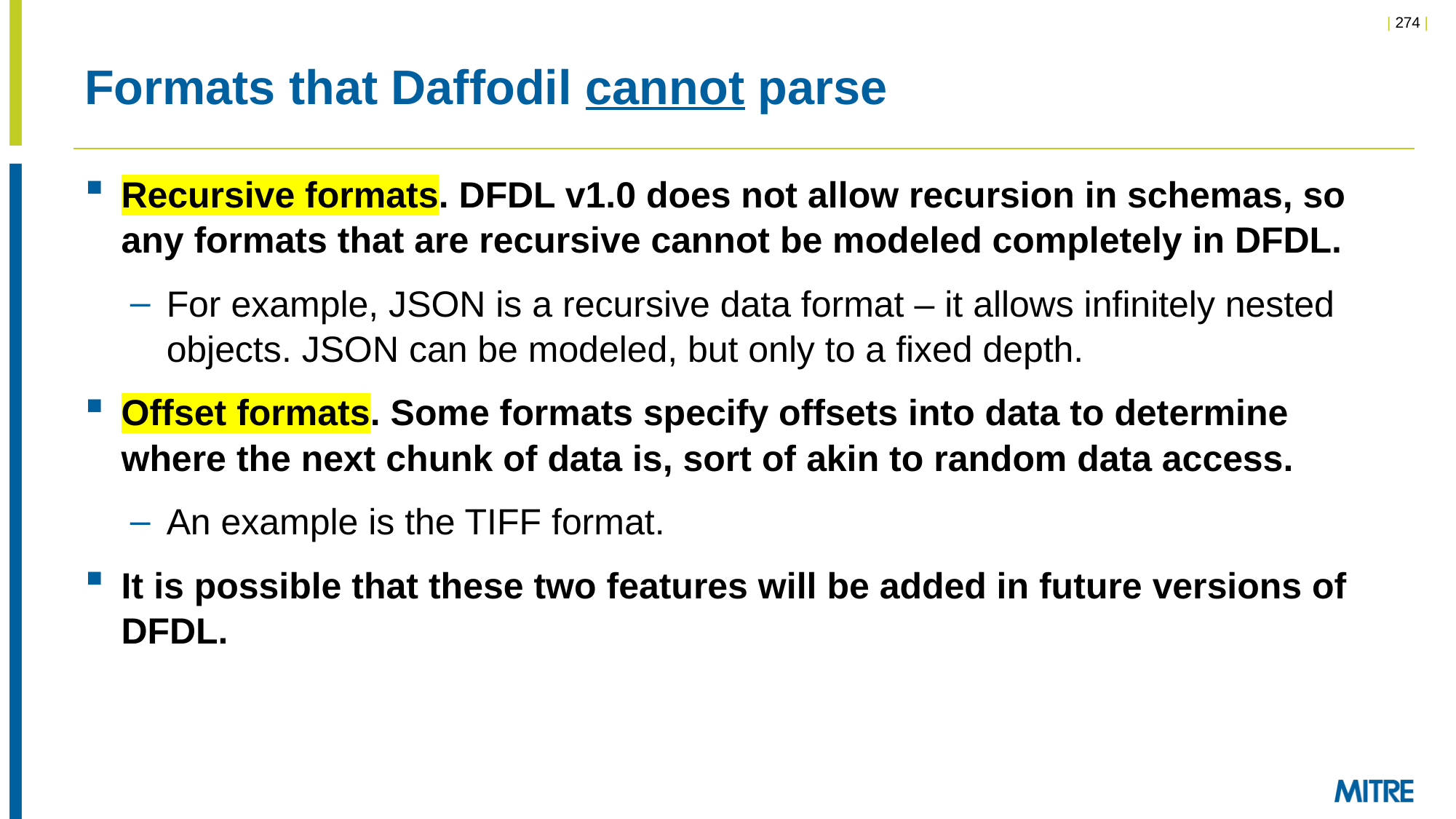

# Formats that Daffodil cannot parse
Recursive formats. DFDL v1.0 does not allow recursion in schemas, so any formats that are recursive cannot be modeled completely in DFDL.
For example, JSON is a recursive data format – it allows infinitely nested objects. JSON can be modeled, but only to a fixed depth.
Offset formats. Some formats specify offsets into data to determine where the next chunk of data is, sort of akin to random data access.
An example is the TIFF format.
It is possible that these two features will be added in future versions of DFDL.